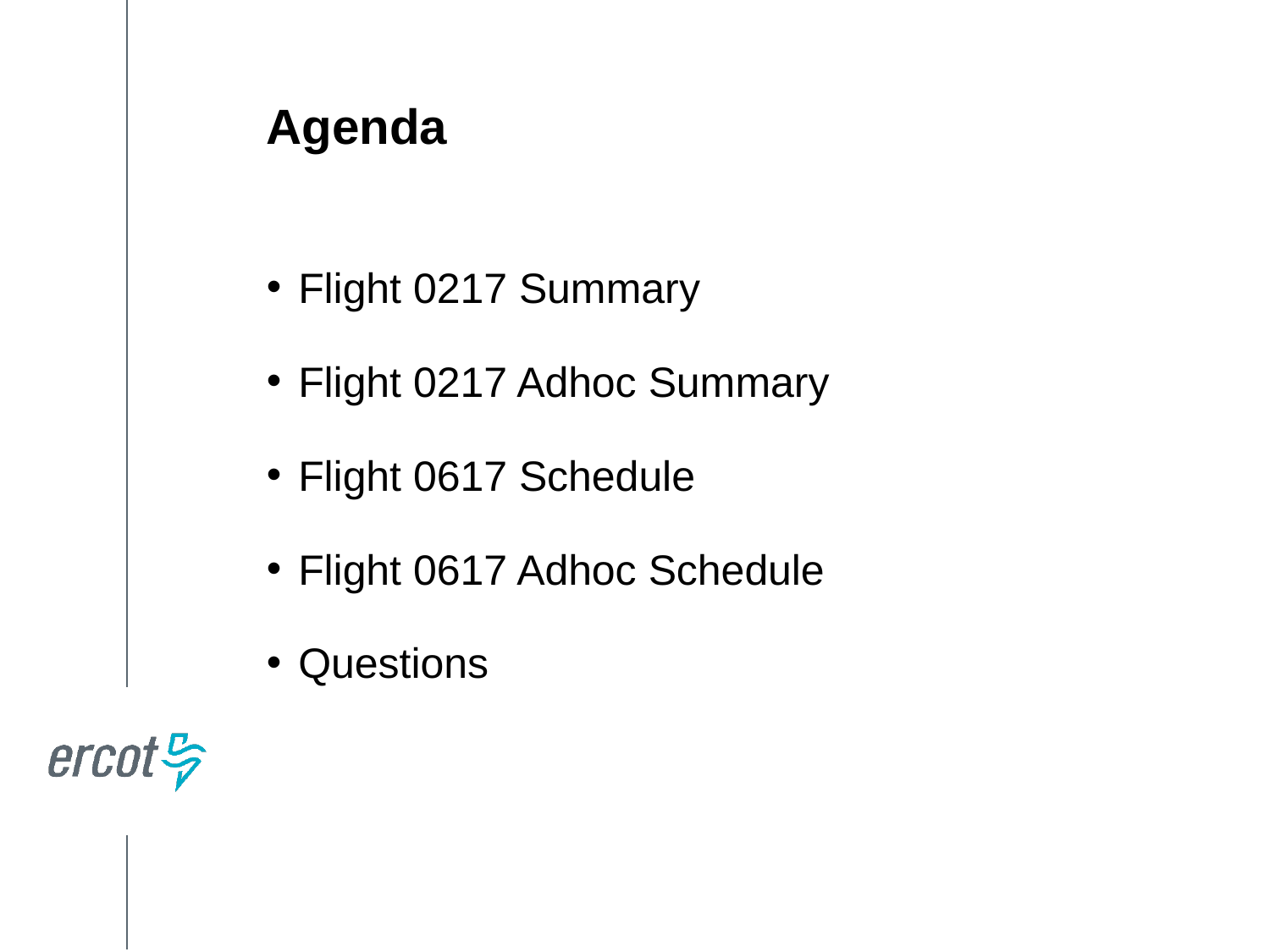

Agenda

Flight 0217 Summary
Flight 0217 Adhoc Summary
Flight 0617 Schedule
Flight 0617 Adhoc Schedule
Questions